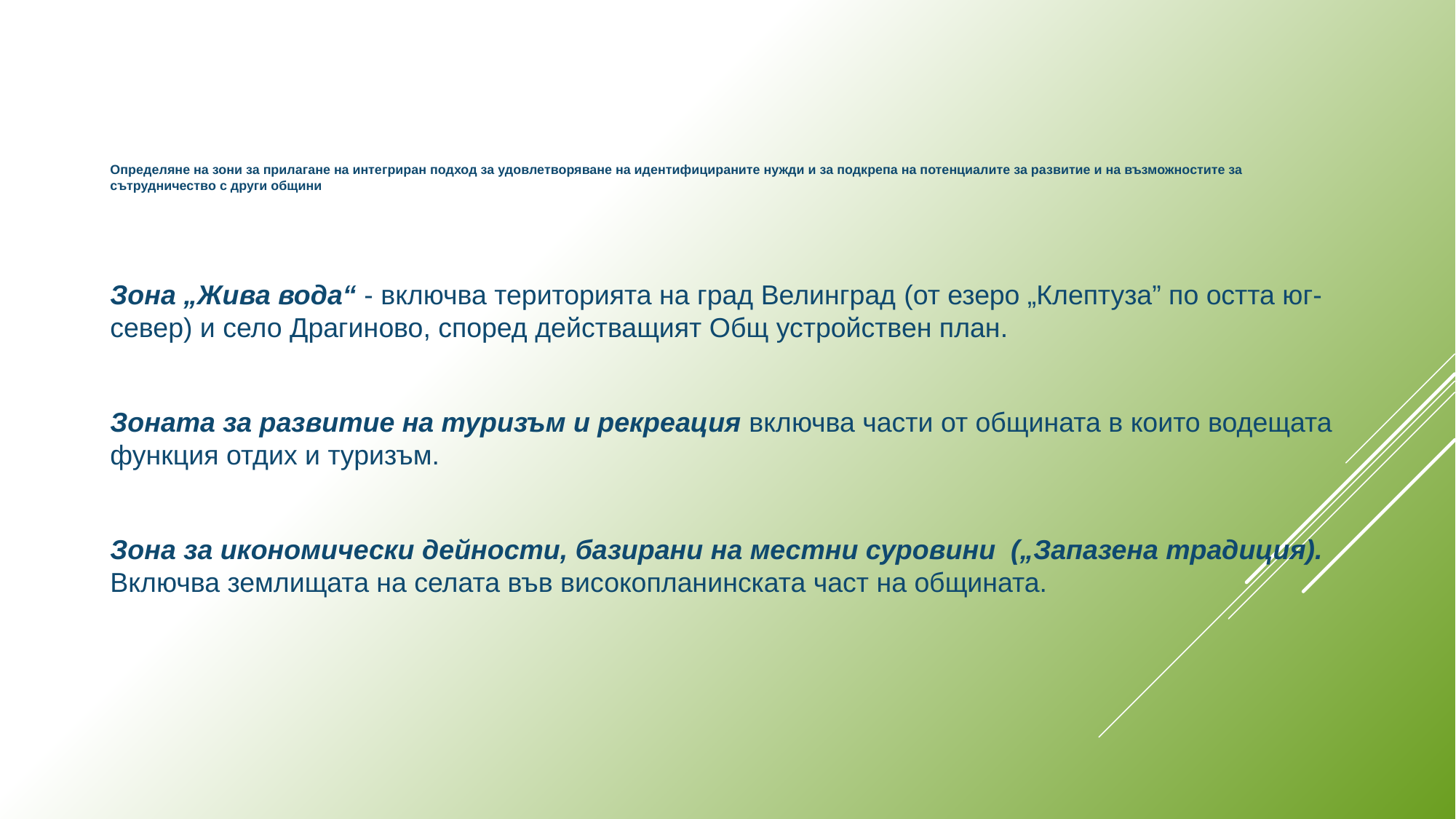

# Определяне на зони за прилагане на интегриран подход за удовлетворяване на идентифицираните нужди и за подкрепа на потенциалите за развитие и на възможностите за сътрудничество с други общини
Зона „Жива вода“ - включва територията на град Велинград (от езеро „Клептуза” по остта юг-север) и село Драгиново, според действащият Общ устройствен план.

Зоната за развитие на туризъм и рекреация включва части от общината в които водещата функция отдих и туризъм.

Зона за икономически дейности, базирани на местни суровини  („Запазена традиция). Включва землищата на селата във високопланинската част на общината.